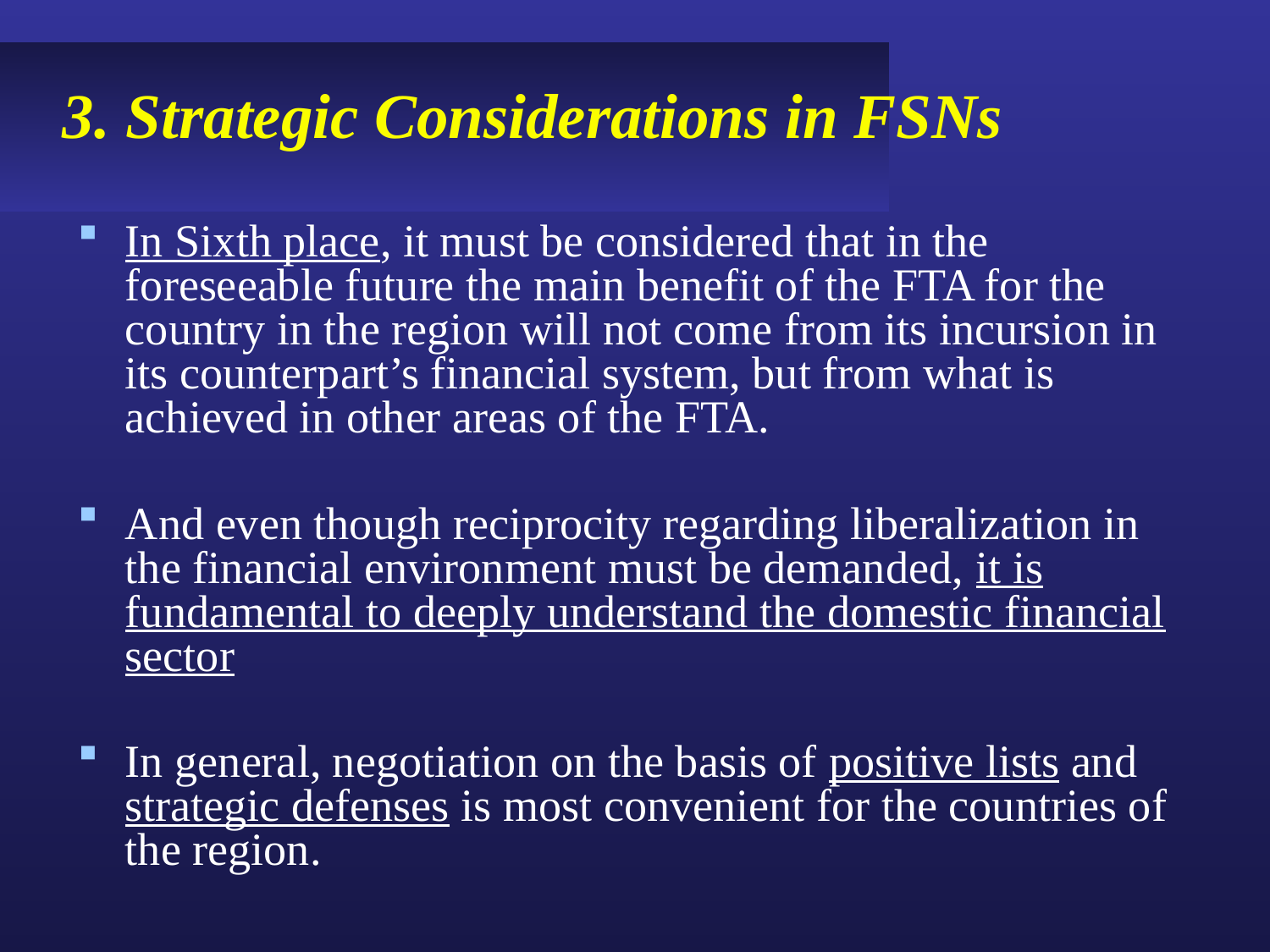

# 3. Strategic Considerations in FSNs

In Sixth place, it must be considered that in the foreseeable future the main benefit of the FTA for the country in the region will not come from its incursion in its counterpart’s financial system, but from what is achieved in other areas of the FTA.

And even though reciprocity regarding liberalization in the financial environment must be demanded, it is fundamental to deeply understand the domestic financial sector

In general, negotiation on the basis of positive lists and strategic defenses is most convenient for the countries of the region.